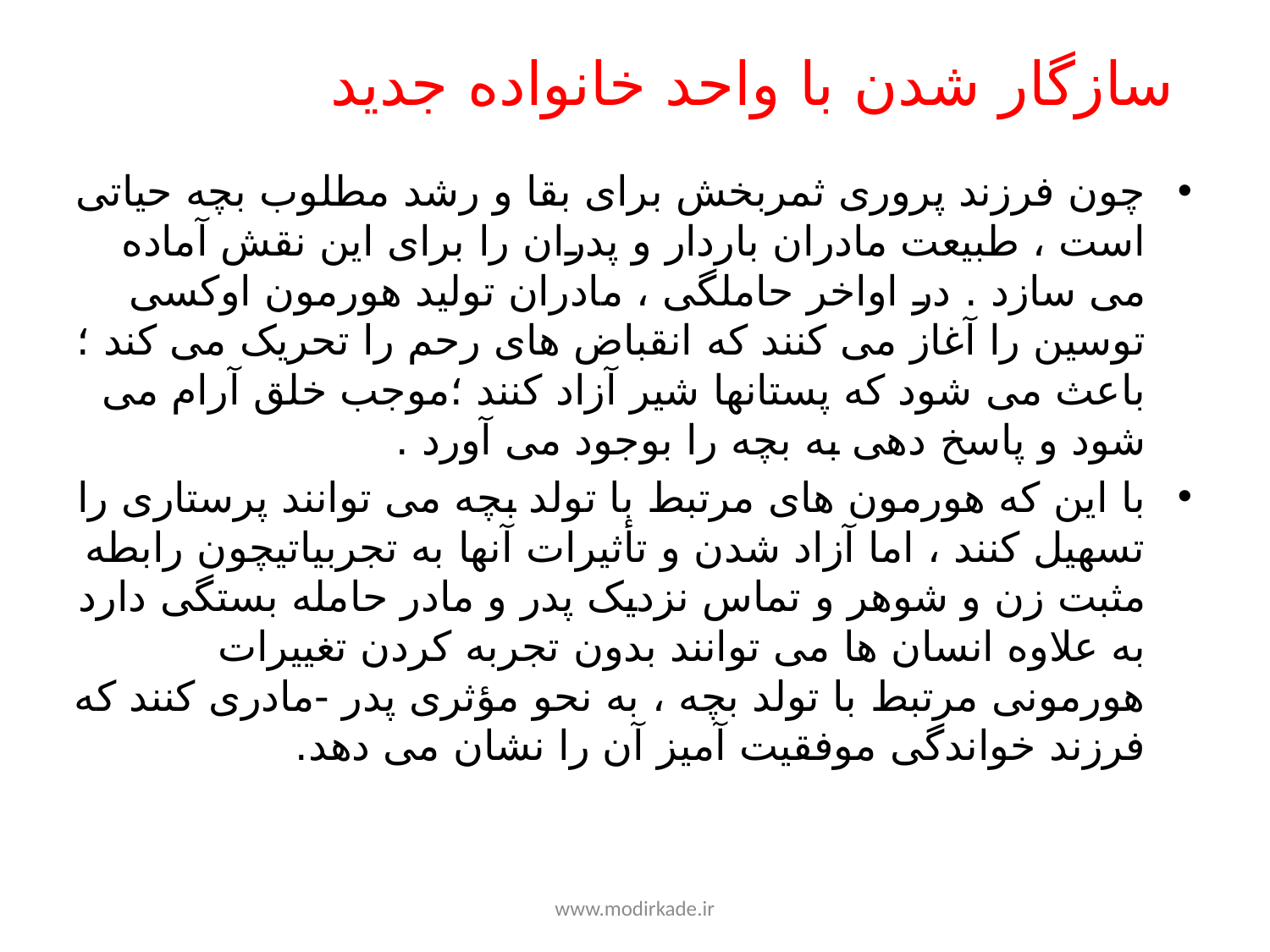

# سازگار شدن با واحد خانواده جدید
چون فرزند پروری ثمربخش برای بقا و رشد مطلوب بچه حیاتی است ، طبیعت مادران باردار و پدران را برای این نقش آماده می سازد . در اواخر حاملگی ، مادران تولید هورمون اوکسی توسین را آغاز می کنند که انقباض های رحم را تحریک می کند ؛باعث می شود که پستانها شیر آزاد کنند ؛موجب خلق آرام می شود و پاسخ دهی به بچه را بوجود می آورد .
با این که هورمون های مرتبط با تولد بچه می توانند پرستاری را تسهیل کنند ، اما آزاد شدن و تأثیرات آنها به تجربیاتیچون رابطه مثبت زن و شوهر و تماس نزدیک پدر و مادر حامله بستگی دارد به علاوه انسان ها می توانند بدون تجربه کردن تغییرات هورمونی مرتبط با تولد بچه ، به نحو مؤثری پدر -مادری کنند که فرزند خواندگی موفقیت آمیز آن را نشان می دهد.

www.modirkade.ir